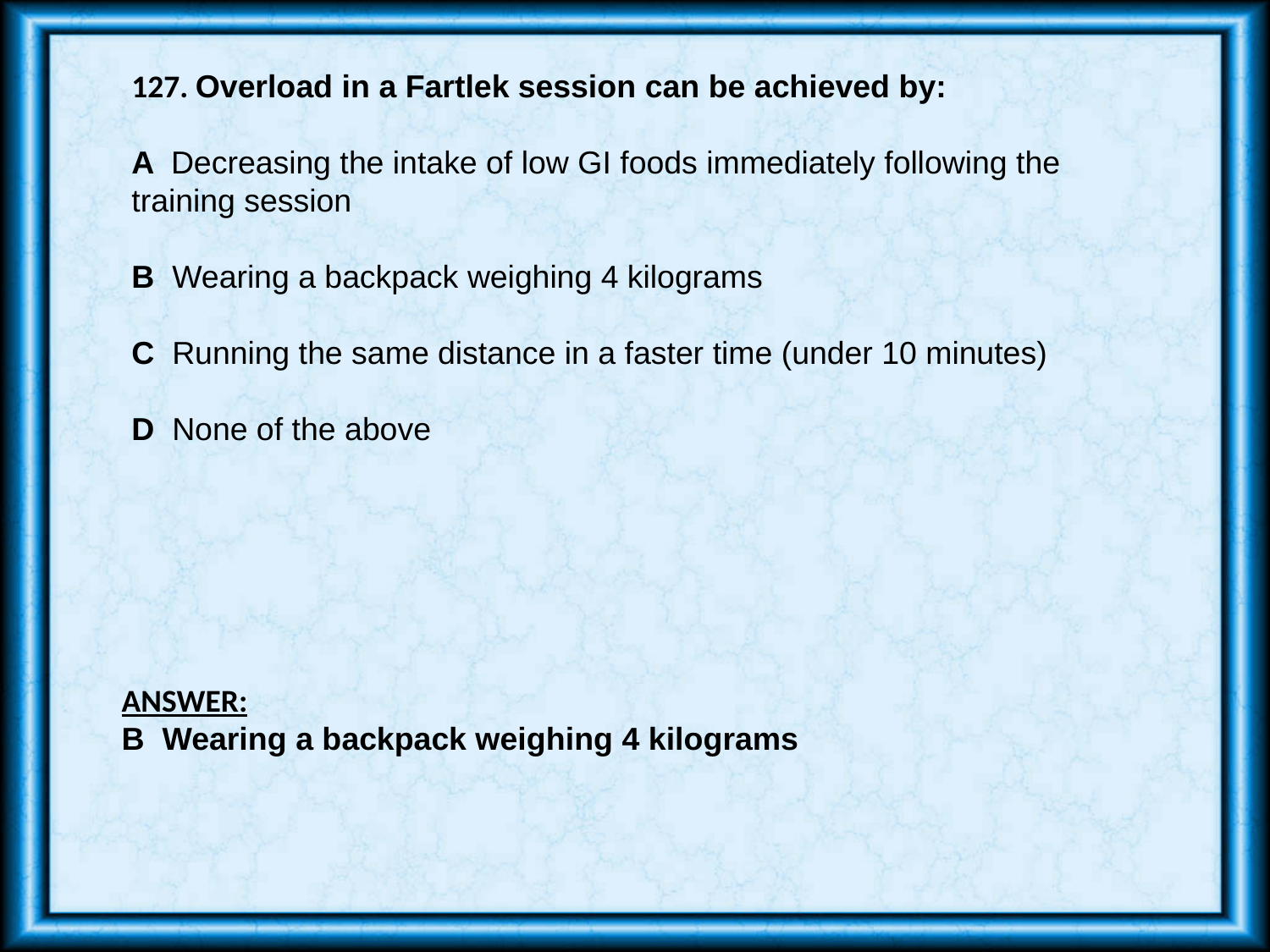

127. Overload in a Fartlek session can be achieved by:

A  Decreasing the intake of low GI foods immediately following the training session

B  Wearing a backpack weighing 4 kilograms

C  Running the same distance in a faster time (under 10 minutes)

D  None of the above

ANSWER:
B  Wearing a backpack weighing 4 kilograms